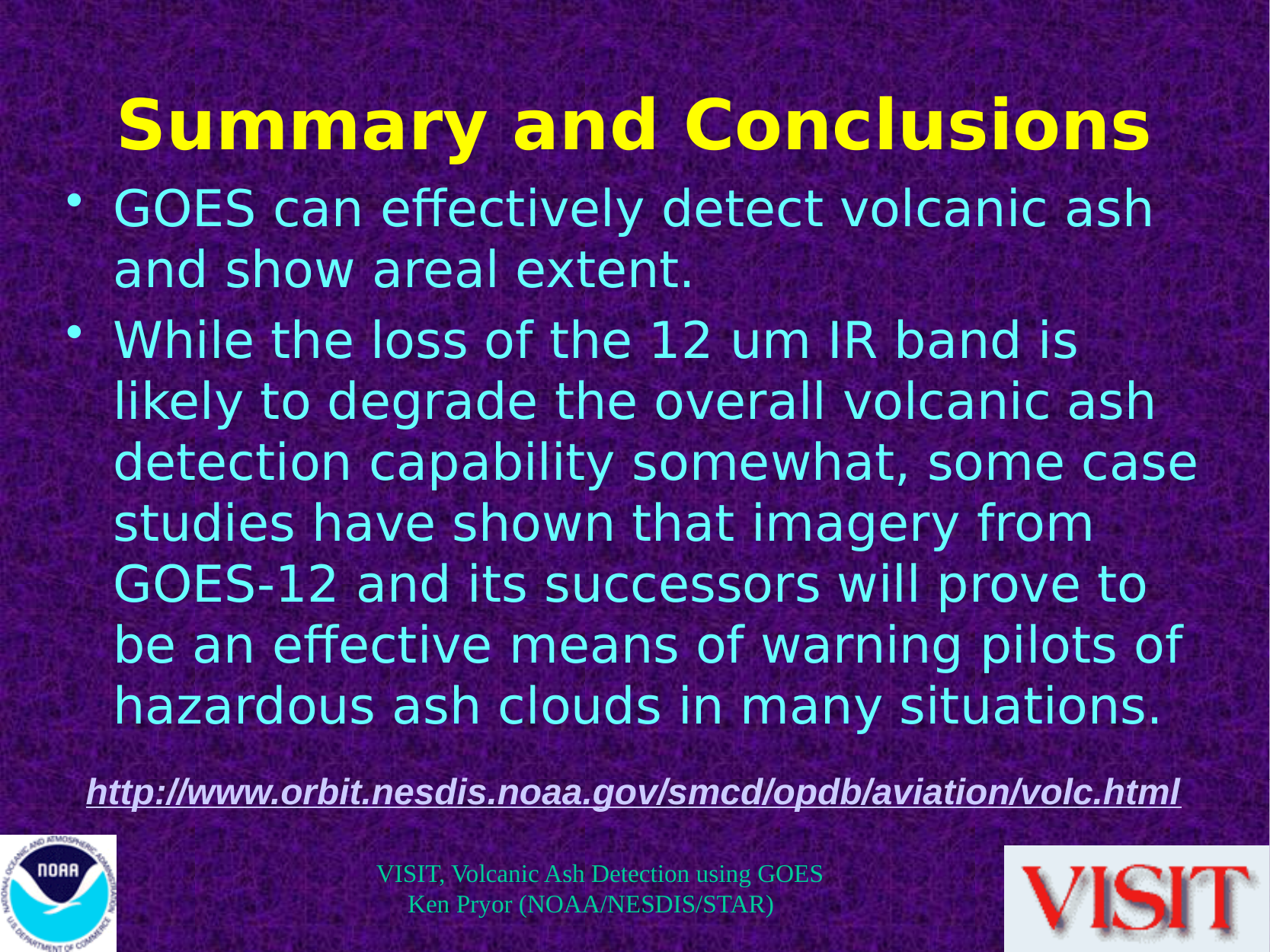

# Summary and Conclusions
GOES can effectively detect volcanic ash and show areal extent.
While the loss of the 12 um IR band is likely to degrade the overall volcanic ash detection capability somewhat, some case studies have shown that imagery from GOES-12 and its successors will prove to be an effective means of warning pilots of hazardous ash clouds in many situations.
http://www.orbit.nesdis.noaa.gov/smcd/opdb/aviation/volc.html